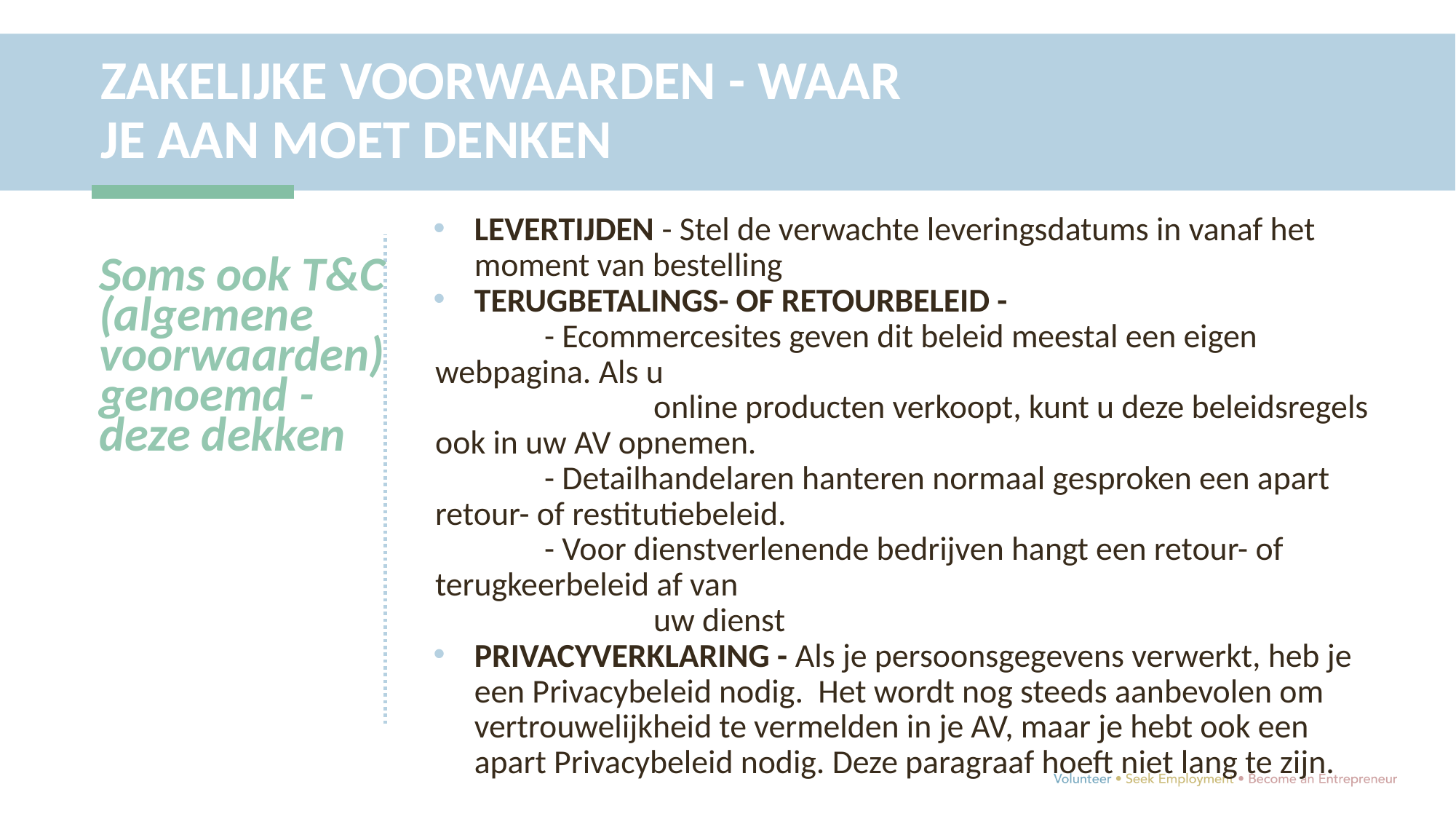

ZAKELIJKE VOORWAARDEN - WAAR JE AAN MOET DENKEN
LEVERTIJDEN - Stel de verwachte leveringsdatums in vanaf het moment van bestelling
TERUGBETALINGS- OF RETOURBELEID -
		- Ecommercesites geven dit beleid meestal een eigen webpagina. Als u
			online producten verkoopt, kunt u deze beleidsregels ook in uw AV opnemen.
		- Detailhandelaren hanteren normaal gesproken een apart retour- of restitutiebeleid.
		- Voor dienstverlenende bedrijven hangt een retour- of terugkeerbeleid af van
			uw dienst
PRIVACYVERKLARING - Als je persoonsgegevens verwerkt, heb je een Privacybeleid nodig.  Het wordt nog steeds aanbevolen om vertrouwelijkheid te vermelden in je AV, maar je hebt ook een apart Privacybeleid nodig. Deze paragraaf hoeft niet lang te zijn.
Soms ook T&C (algemene voorwaarden) genoemd - deze dekken